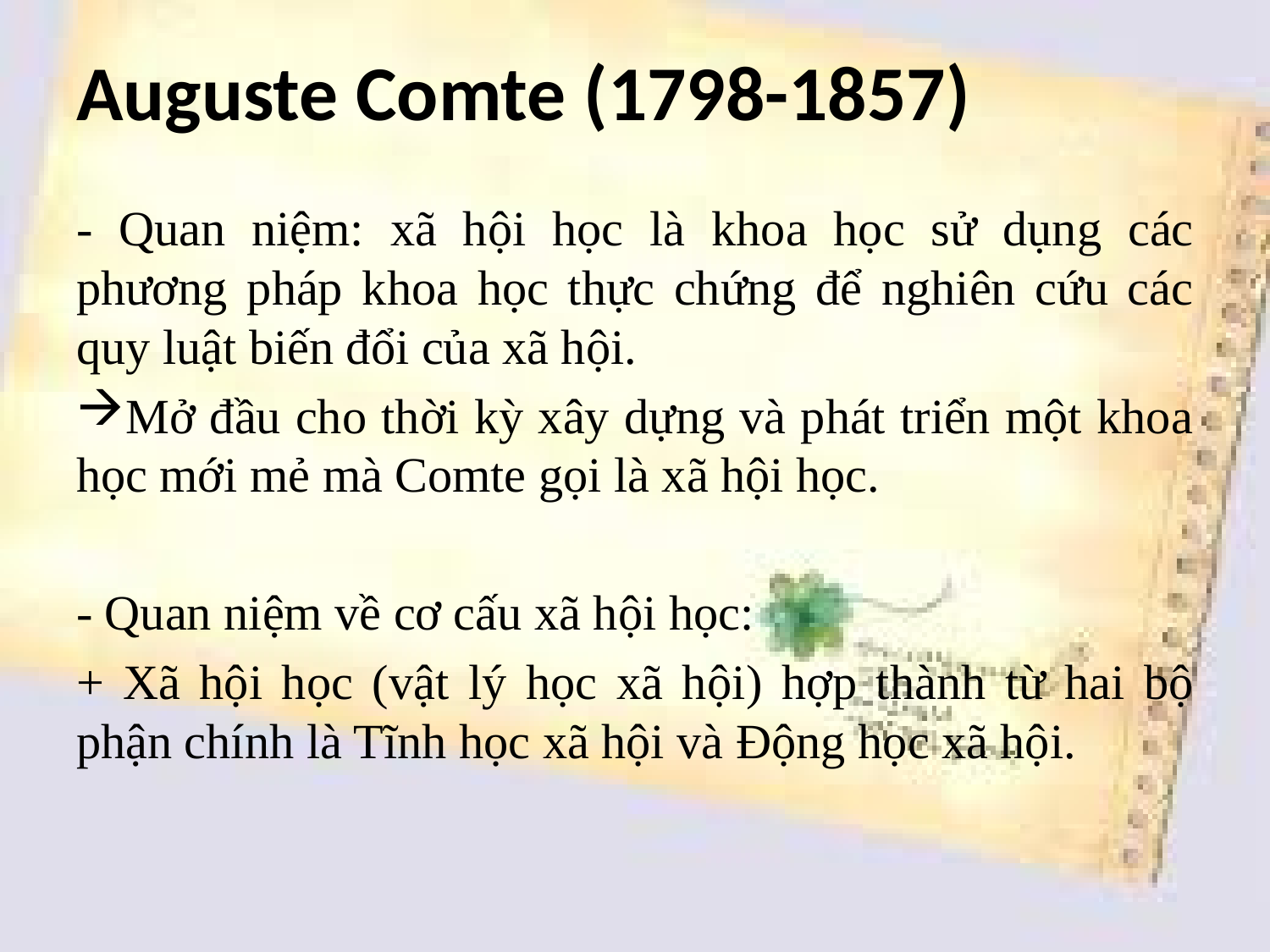

# Auguste Comte (1798-1857)
- Quan niệm: xã hội học là khoa học sử dụng các phương pháp khoa học thực chứng để nghiên cứu các quy luật biến đổi của xã hội.
Mở đầu cho thời kỳ xây dựng và phát triển một khoa học mới mẻ mà Comte gọi là xã hội học.

- Quan niệm về cơ cấu xã hội học:
+ Xã hội học (vật lý học xã hội) hợp thành từ hai bộ phận chính là Tĩnh học xã hội và Động học xã hội.